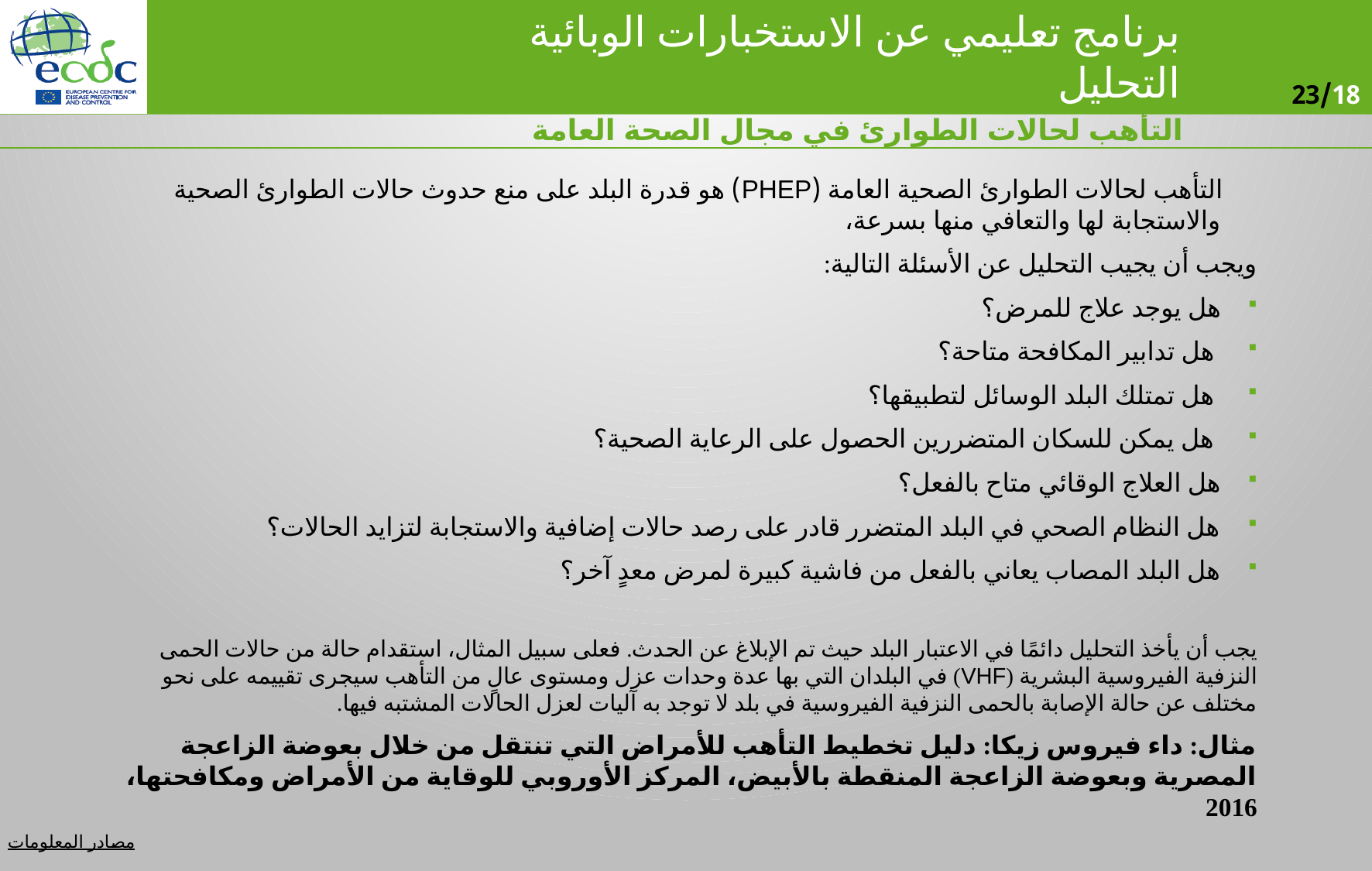

التأهب لحالات الطوارئ في مجال الصحة العامة
التأهب لحالات الطوارئ الصحية العامة (PHEP) هو قدرة البلد على منع حدوث حالات الطوارئ الصحية والاستجابة لها والتعافي منها بسرعة،
ويجب أن يجيب التحليل عن الأسئلة التالية:
هل يوجد علاج للمرض؟
 هل تدابير المكافحة متاحة؟
 هل تمتلك البلد الوسائل لتطبيقها؟
 هل يمكن للسكان المتضررين الحصول على الرعاية الصحية؟
هل العلاج الوقائي متاح بالفعل؟
هل النظام الصحي في البلد المتضرر قادر على رصد حالات إضافية والاستجابة لتزايد الحالات؟
هل البلد المصاب يعاني بالفعل من فاشية كبيرة لمرض معدٍ آخر؟

يجب أن يأخذ التحليل دائمًا في الاعتبار البلد حيث تم الإبلاغ عن الحدث. فعلى سبيل المثال، استقدام حالة من حالات الحمى النزفية الفيروسية البشرية (VHF) في البلدان التي بها عدة وحدات عزل ومستوى عالٍ من التأهب سيجرى تقييمه على نحو مختلف عن حالة الإصابة بالحمى النزفية الفيروسية في بلد لا توجد به آليات لعزل الحالات المشتبه فيها.
مثال: داء فيروس زيكا: دليل تخطيط التأهب للأمراض التي تنتقل من خلال بعوضة الزاعجة المصرية وبعوضة الزاعجة المنقطة بالأبيض، المركز الأوروبي للوقاية من الأمراض ومكافحتها، 2016
معلومات العلاج وتدابير المكافحة
منظمة الصحّة العالمية: http://www.who.int/topics/en/
المركز الأوروبي للوقاية من الأمراض ومكافحتها: http://www.ecdc.europa.eu/en/healthtopics/Pages/AZIndex.aspx
المركز الأمريكي لمكافحة الأمراض: http://www.cdc.gov/DiseasesConditions/

نظام الرعاية الصحية:
منظمة الصحّة العالمية: http://www.who.int/gho/countries/en/index.html
البنك الدولي: http://data.worldbank.org/topic/health
مصادر المعلومات